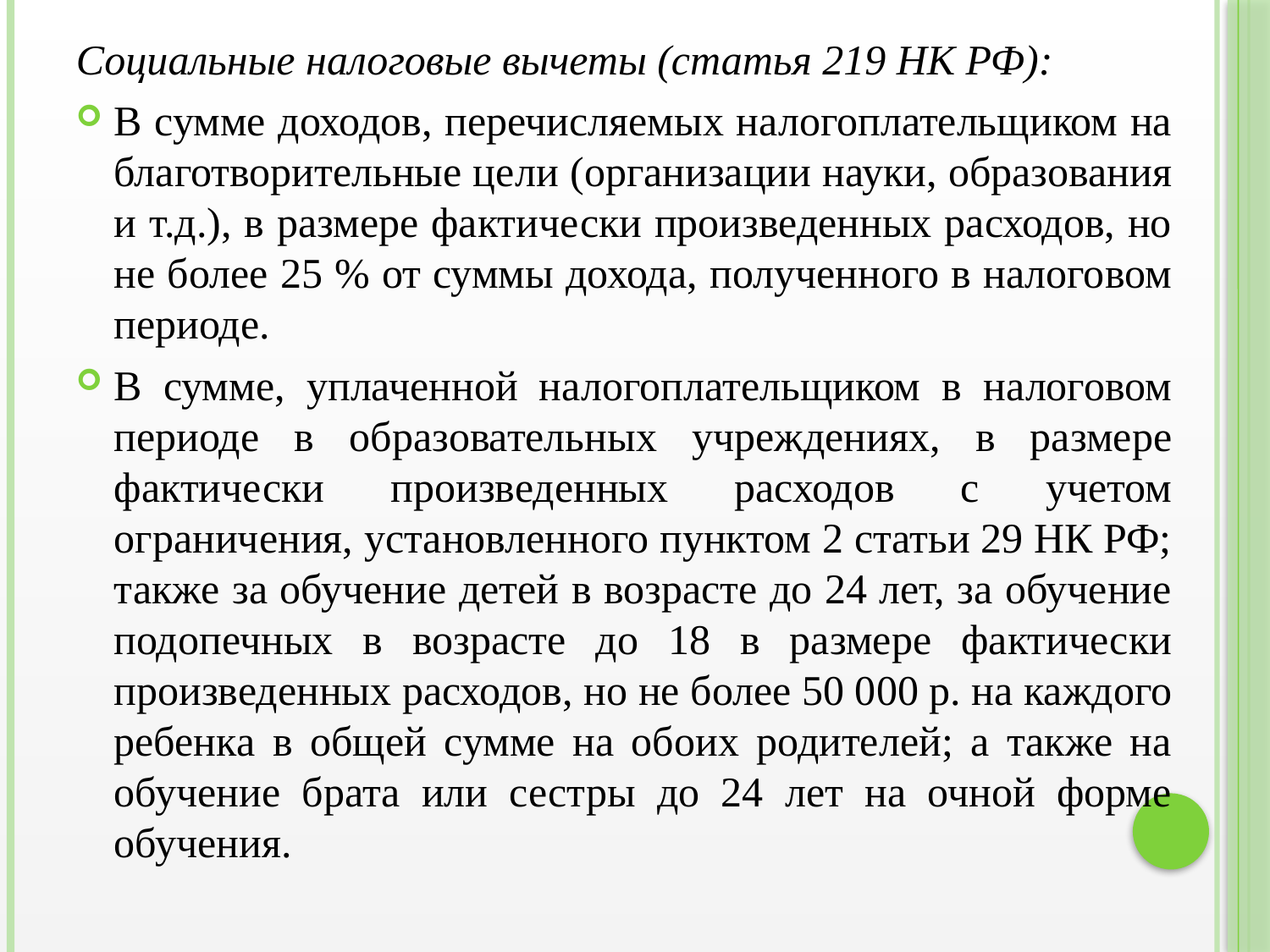

Социальные налоговые вычеты (статья 219 НК РФ):
В сумме доходов, перечисляемых налогоплательщиком на благотворительные цели (организации науки, образования и т.д.), в размере фактически произведенных расходов, но не более 25 % от суммы дохода, полученного в налоговом периоде.
В сумме, уплаченной налогоплательщиком в налоговом периоде в образовательных учреждениях, в размере фактически произведенных расходов с учетом ограничения, установленного пунктом 2 статьи 29 НК РФ; также за обучение детей в возрасте до 24 лет, за обучение подопечных в возрасте до 18 в размере фактически произведенных расходов, но не более 50 000 р. на каждого ребенка в общей сумме на обоих родителей; а также на обучение брата или сестры до 24 лет на очной форме обучения.